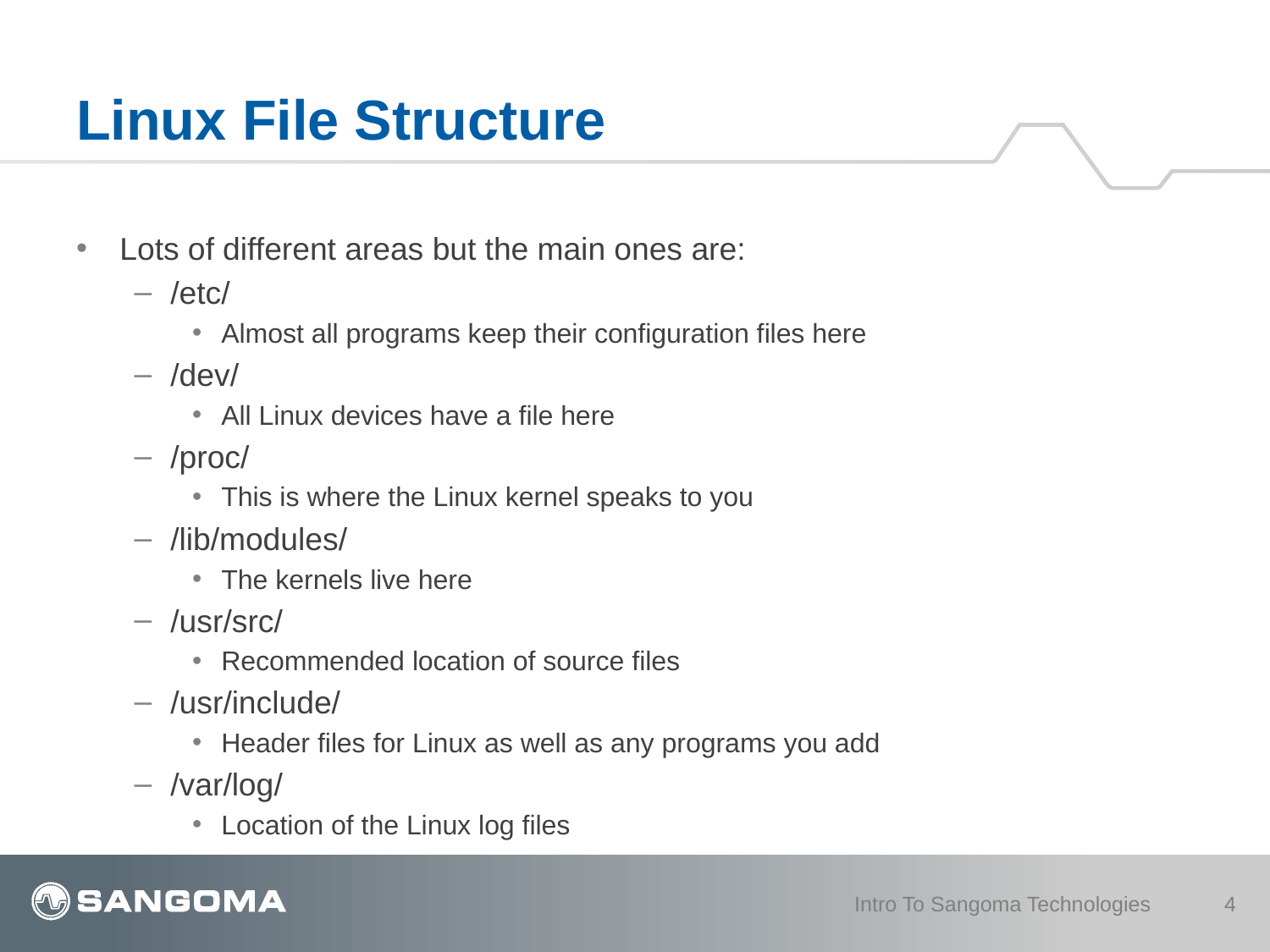

# Linux File Structure
Lots of different areas but the main ones are:
/etc/
Almost all programs keep their configuration files here
/dev/
All Linux devices have a file here
/proc/
This is where the Linux kernel speaks to you
/lib/modules/
The kernels live here
/usr/src/
Recommended location of source files
/usr/include/
Header files for Linux as well as any programs you add
/var/log/
Location of the Linux log files

Intro To Sangoma Technologies
4